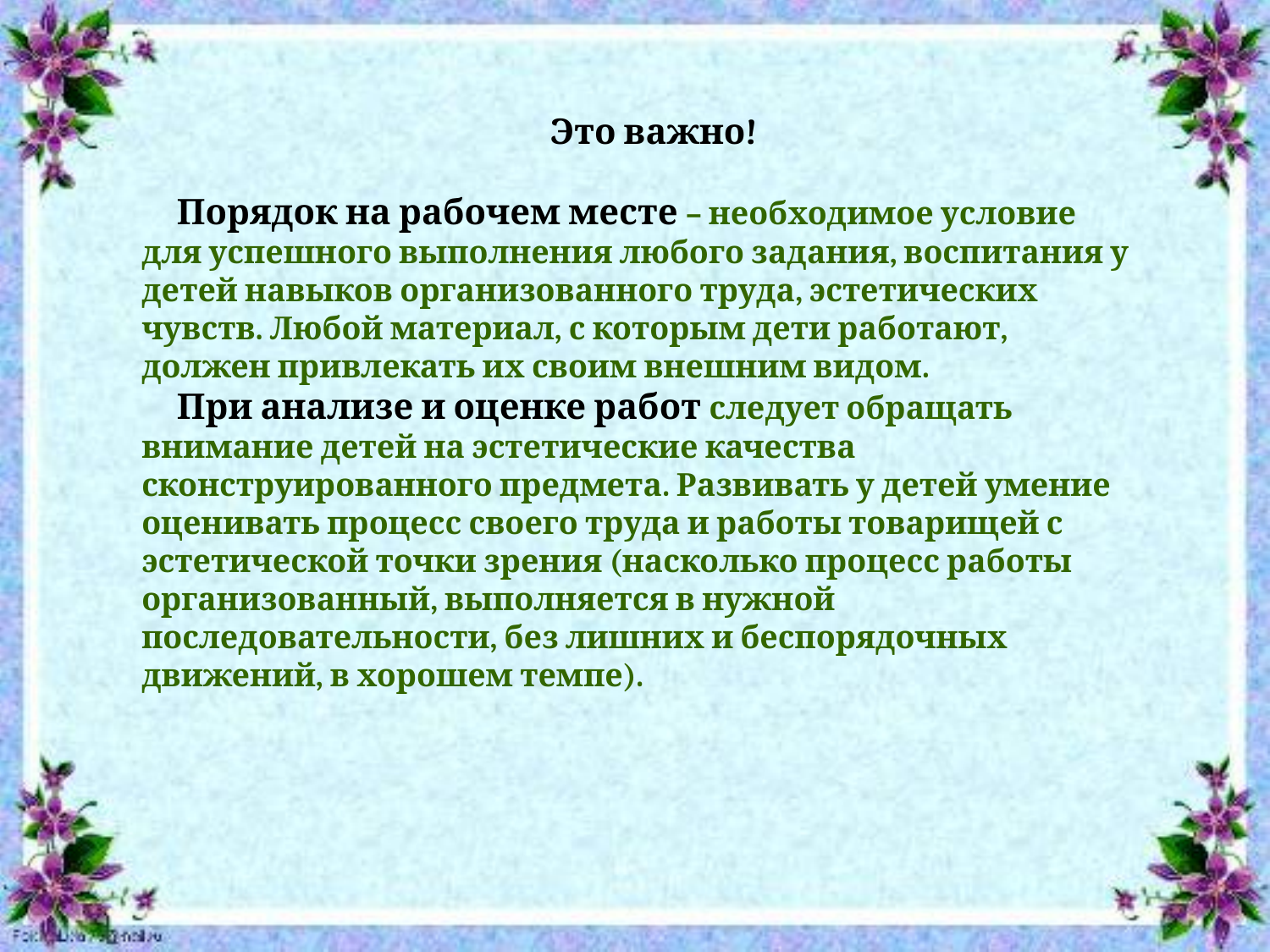

Это важно!

Порядок на рабочем месте – необходимое условие для успешного выполнения любого задания, воспитания у детей навыков организованного труда, эстетических чувств. Любой материал, с которым дети работают, должен привлекать их своим внешним видом.
При анализе и оценке работ следует обращать внимание детей на эстетические качества сконструированного предмета. Развивать у детей умение оценивать процесс своего труда и работы товарищей с эстетической точки зрения (насколько процесс работы организованный, выполняется в нужной последовательности, без лишних и беспорядочных движений, в хорошем темпе).